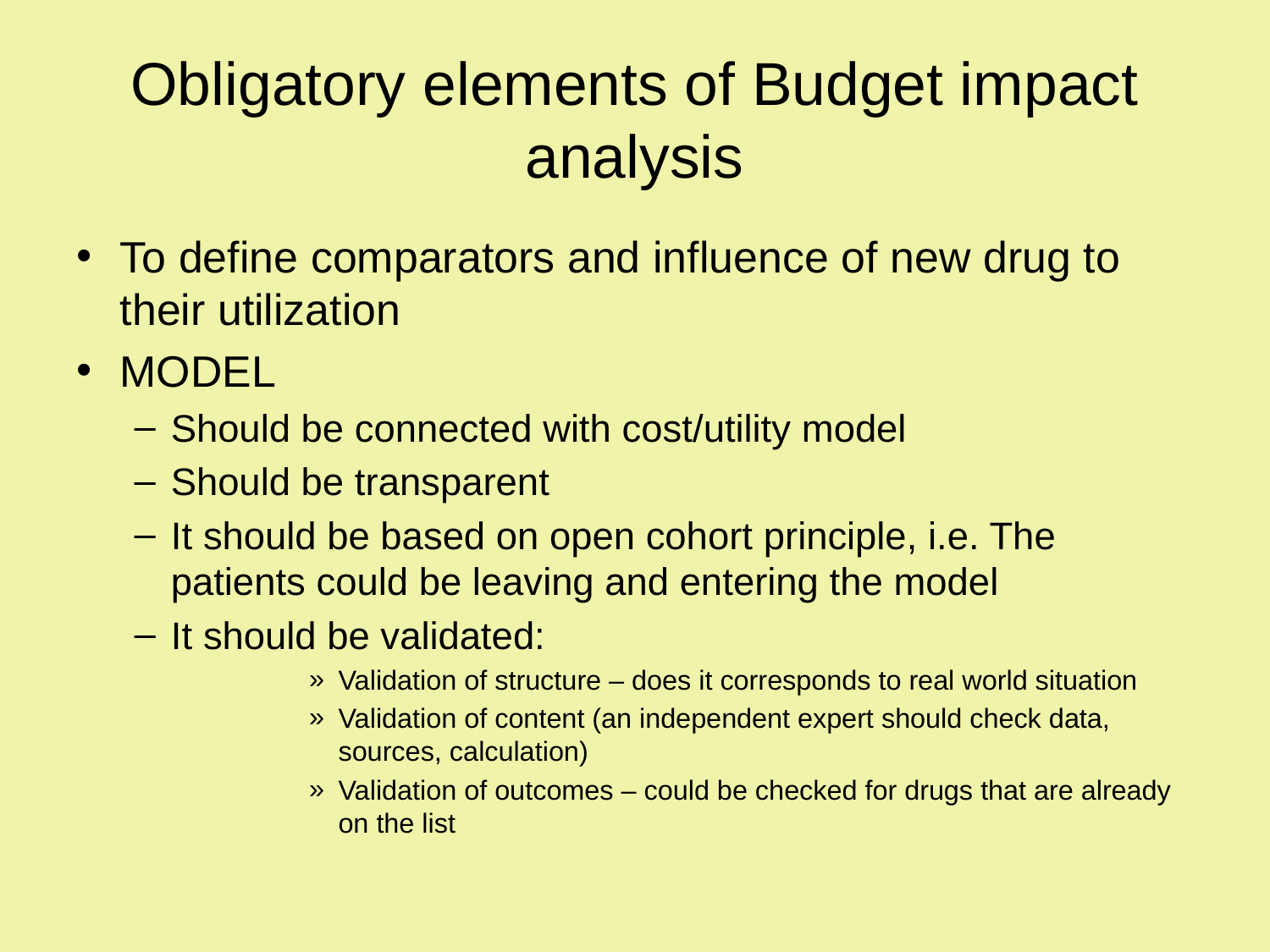

# Obligatory elements of Budget impact analysis
To define comparators and influence of new drug to their utilization
MODEL
Should be connected with cost/utility model
Should be transparent
It should be based on open cohort principle, i.e. The patients could be leaving and entering the model
It should be validated:
Validation of structure – does it corresponds to real world situation
Validation of content (an independent expert should check data, sources, calculation)
Validation of outcomes – could be checked for drugs that are already on the list